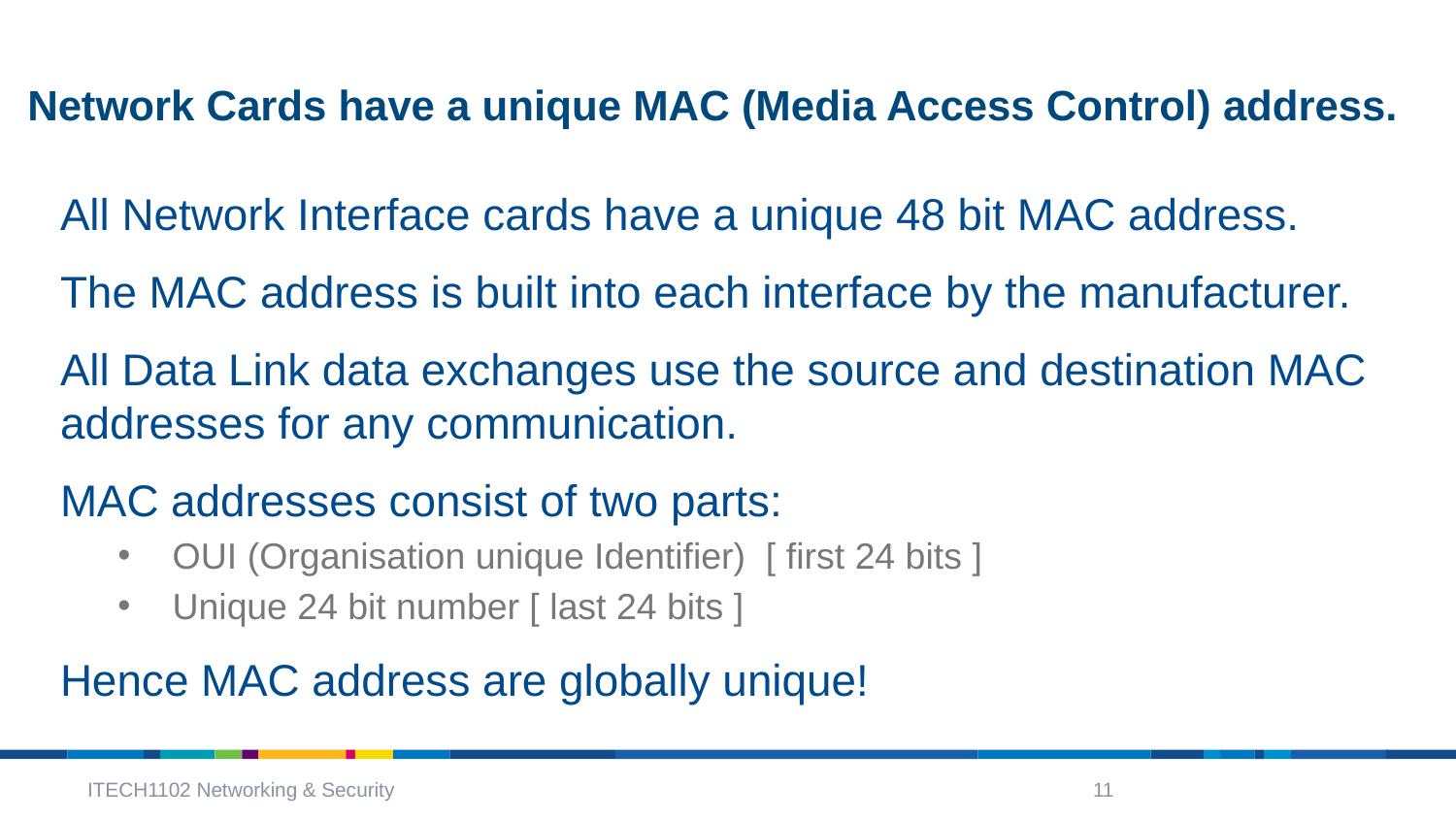

# Network Cards have a unique MAC (Media Access Control) address.
All Network Interface cards have a unique 48 bit MAC address.
The MAC address is built into each interface by the manufacturer.
All Data Link data exchanges use the source and destination MAC addresses for any communication.
MAC addresses consist of two parts:
OUI (Organisation unique Identifier)  [ first 24 bits ]
Unique 24 bit number [ last 24 bits ]
Hence MAC address are globally unique!
ITECH1102 Networking & Security
11